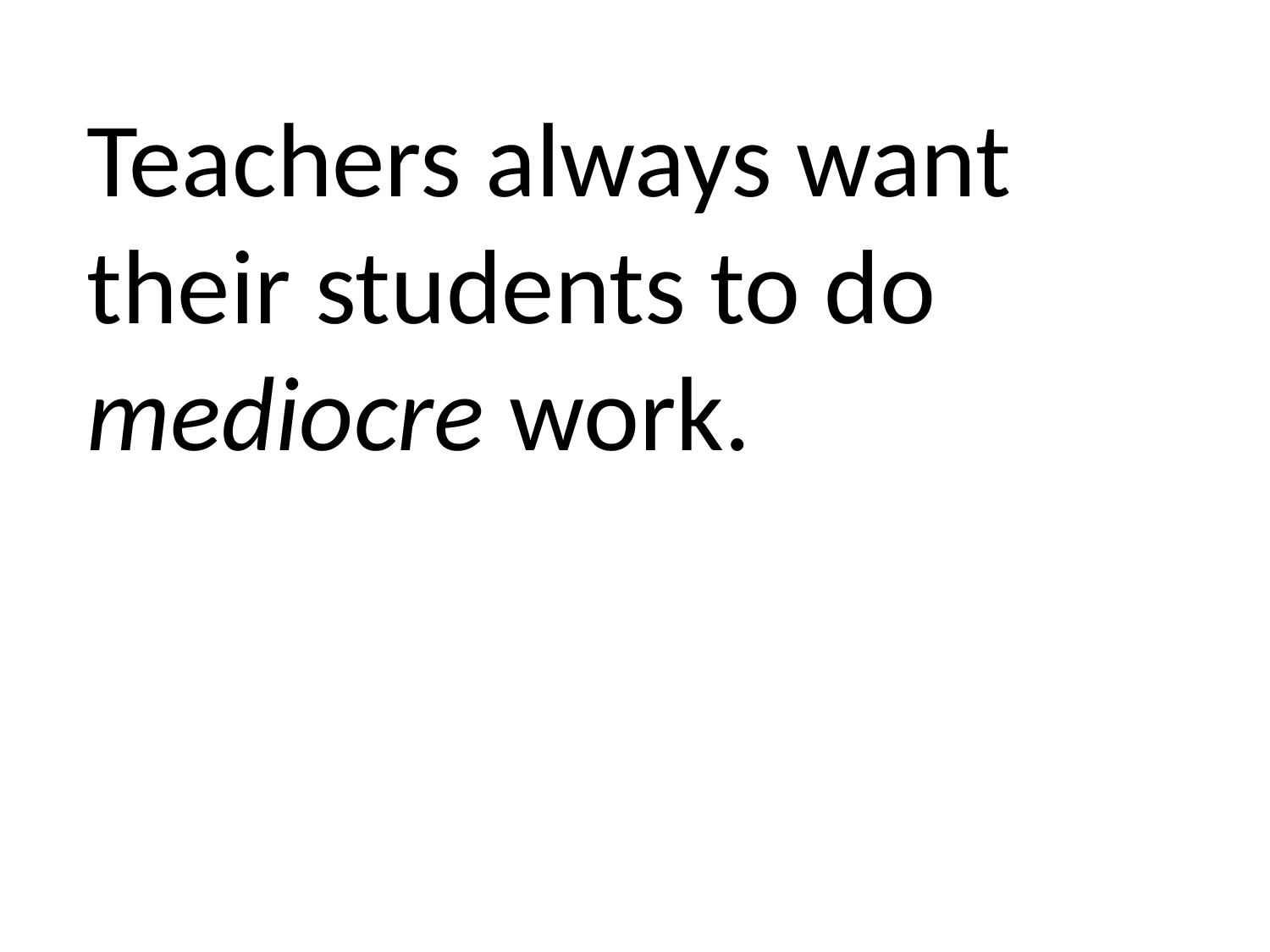

Teachers always want their students to do mediocre work.